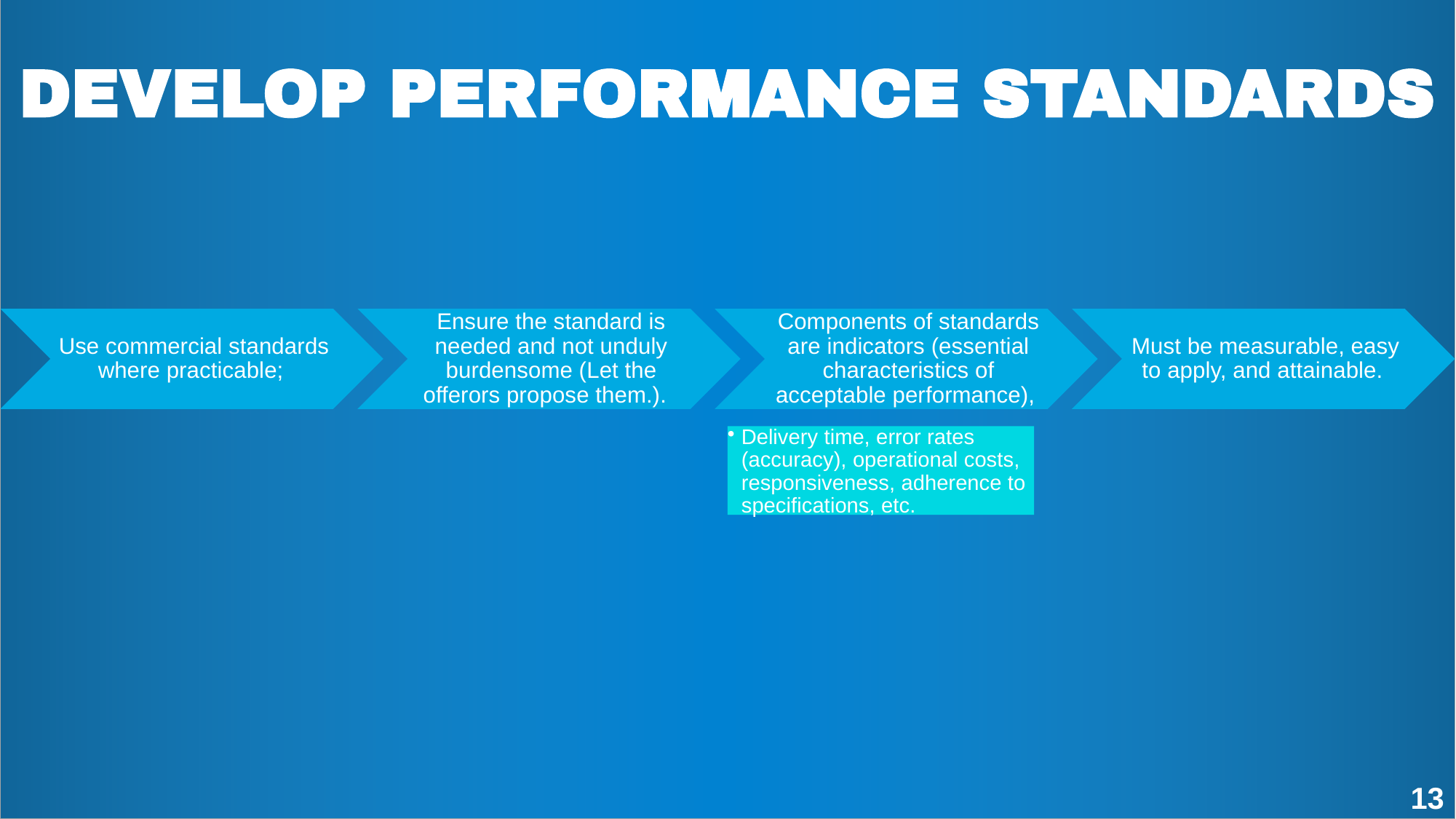

Use commercial standards where practicable;
Ensure the standard is needed and not unduly burdensome (Let the offerors propose them.).
Components of standards are indicators (essential characteristics of acceptable performance),
Delivery time, error rates (accuracy), operational costs, responsiveness, adherence to specifications, etc.
Must be measurable, easy to apply, and attainable.
DEVELOP PERFORMANCE STANDARDS
13